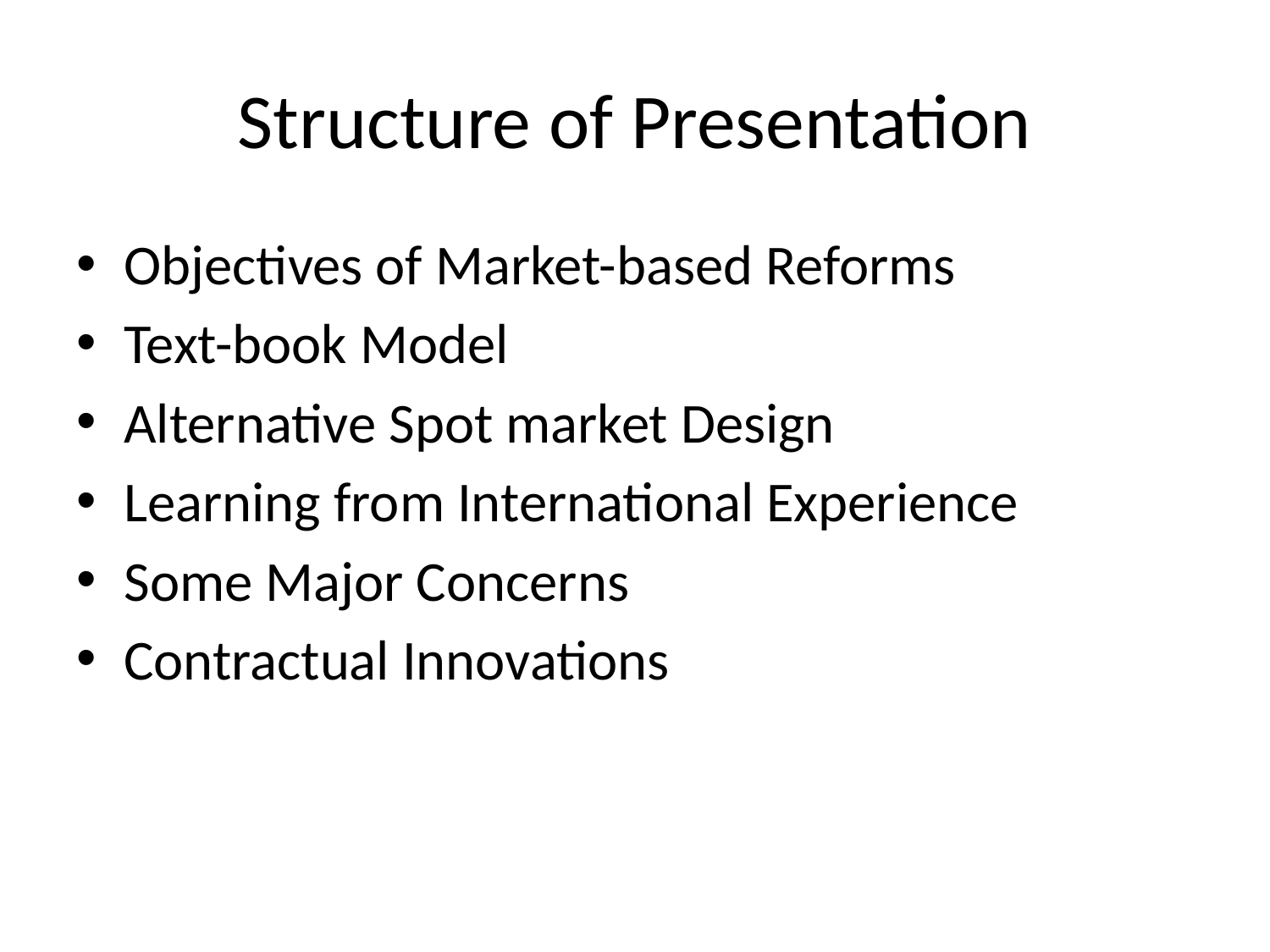

# Structure of Presentation
Objectives of Market-based Reforms
Text-book Model
Alternative Spot market Design
Learning from International Experience
Some Major Concerns
Contractual Innovations